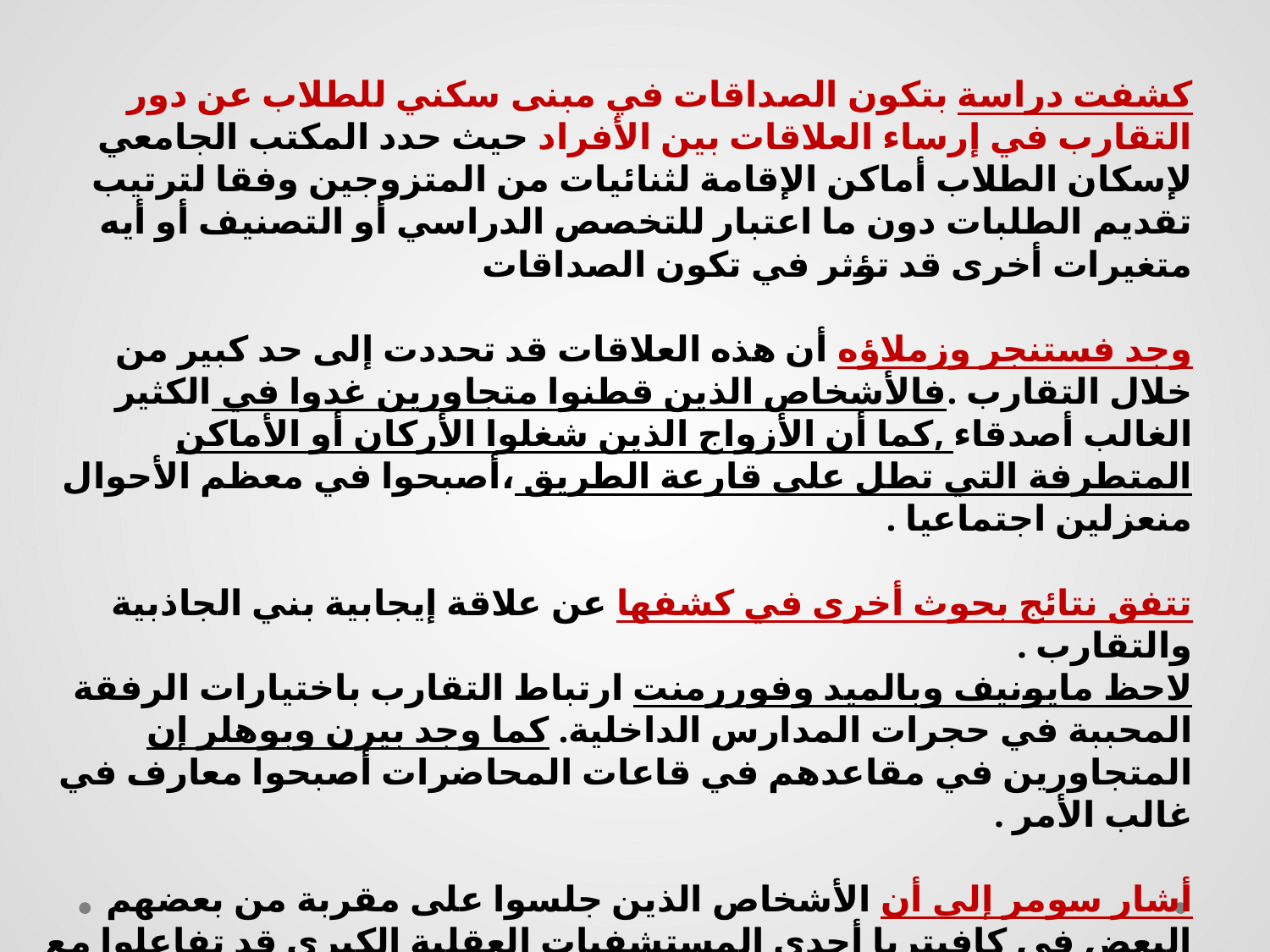

كشفت دراسة بتكون الصداقات في مبنى سكني للطلاب عن دور التقارب في إرساء العلاقات بين الأفراد حيث حدد المكتب الجامعي لإسكان الطلاب أماكن الإقامة لثنائيات من المتزوجين وفقا لترتيب تقديم الطلبات دون ما اعتبار للتخصص الدراسي أو التصنيف أو أيه متغيرات أخرى قد تؤثر في تكون الصداقات

وجد فستنجر وزملاؤه أن هذه العلاقات قد تحددت إلى حد كبير من خلال التقارب .فالأشخاص الذين قطنوا متجاورين غدوا في الكثير الغالب أصدقاء ,كما أن الأزواج الذين شغلوا الأركان أو الأماكن المتطرفة التي تطل على قارعة الطريق ،أصبحوا في معظم الأحوال منعزلين اجتماعيا .

تتفق نتائج بحوث أخرى في كشفها عن علاقة إيجابية بني الجاذبية والتقارب .
لاحظ مايونيف وبالميد وفوررمنت ارتباط التقارب باختيارات الرفقة المحببة في حجرات المدارس الداخلية. كما وجد بيرن وبوهلر إن المتجاورين في مقاعدهم في قاعات المحاضرات أصبحوا معارف في غالب الأمر .

أشار سومر إلى أن الأشخاص الذين جلسوا على مقربة من بعضهم البعض في كافيتريا أحدى المستشفيات العقلية الكبرى قد تفاعلوا مع بعضهم البعض بدرجة أكبر من الأشخاص الذين جلسوا على مبعدة من بعضهم .